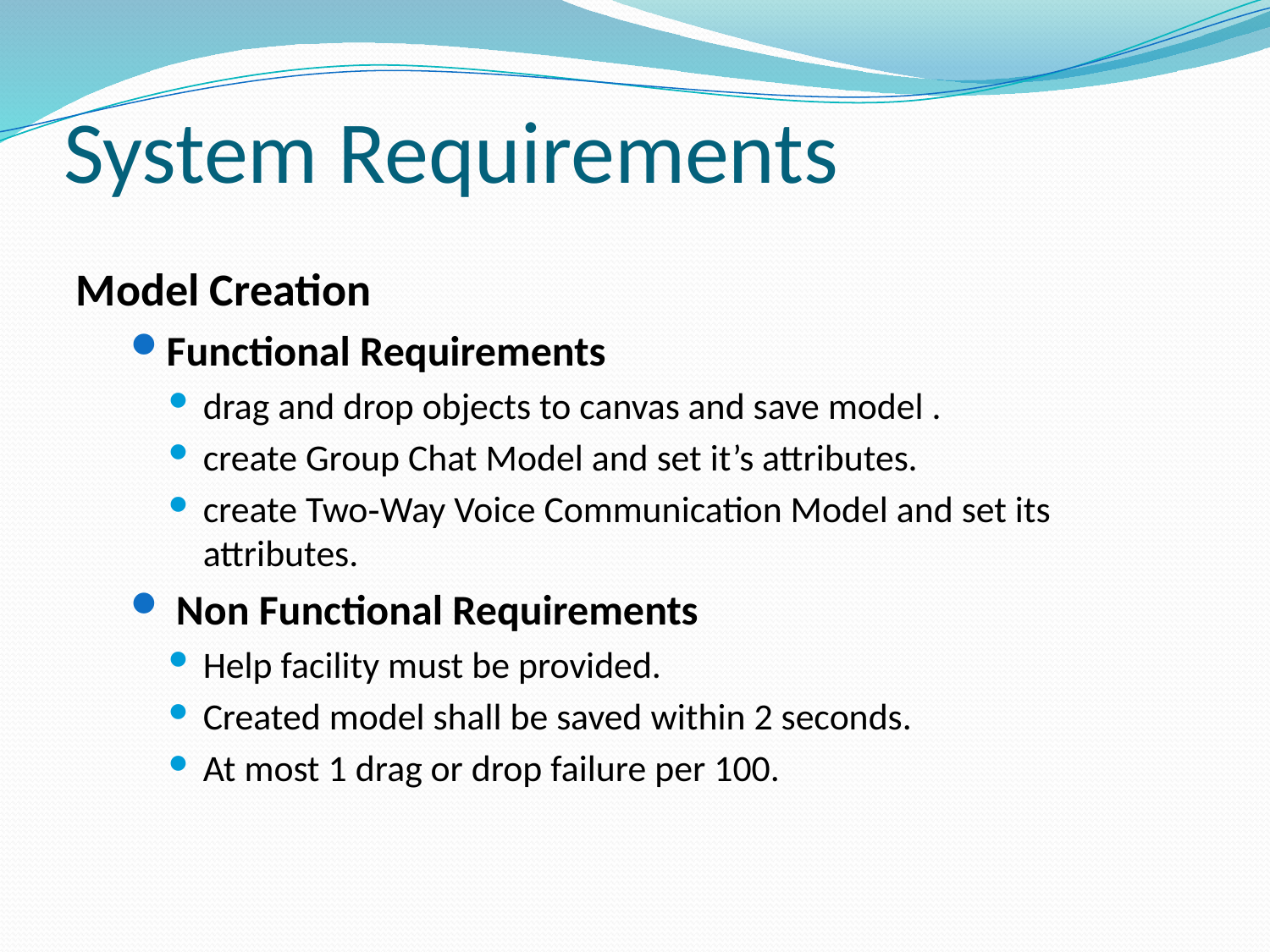

# System Requirements
Model Creation
Functional Requirements
drag and drop objects to canvas and save model .
create Group Chat Model and set it’s attributes.
create Two‐Way Voice Communication Model and set its attributes.
 Non Functional Requirements
Help facility must be provided.
Created model shall be saved within 2 seconds.
At most 1 drag or drop failure per 100.